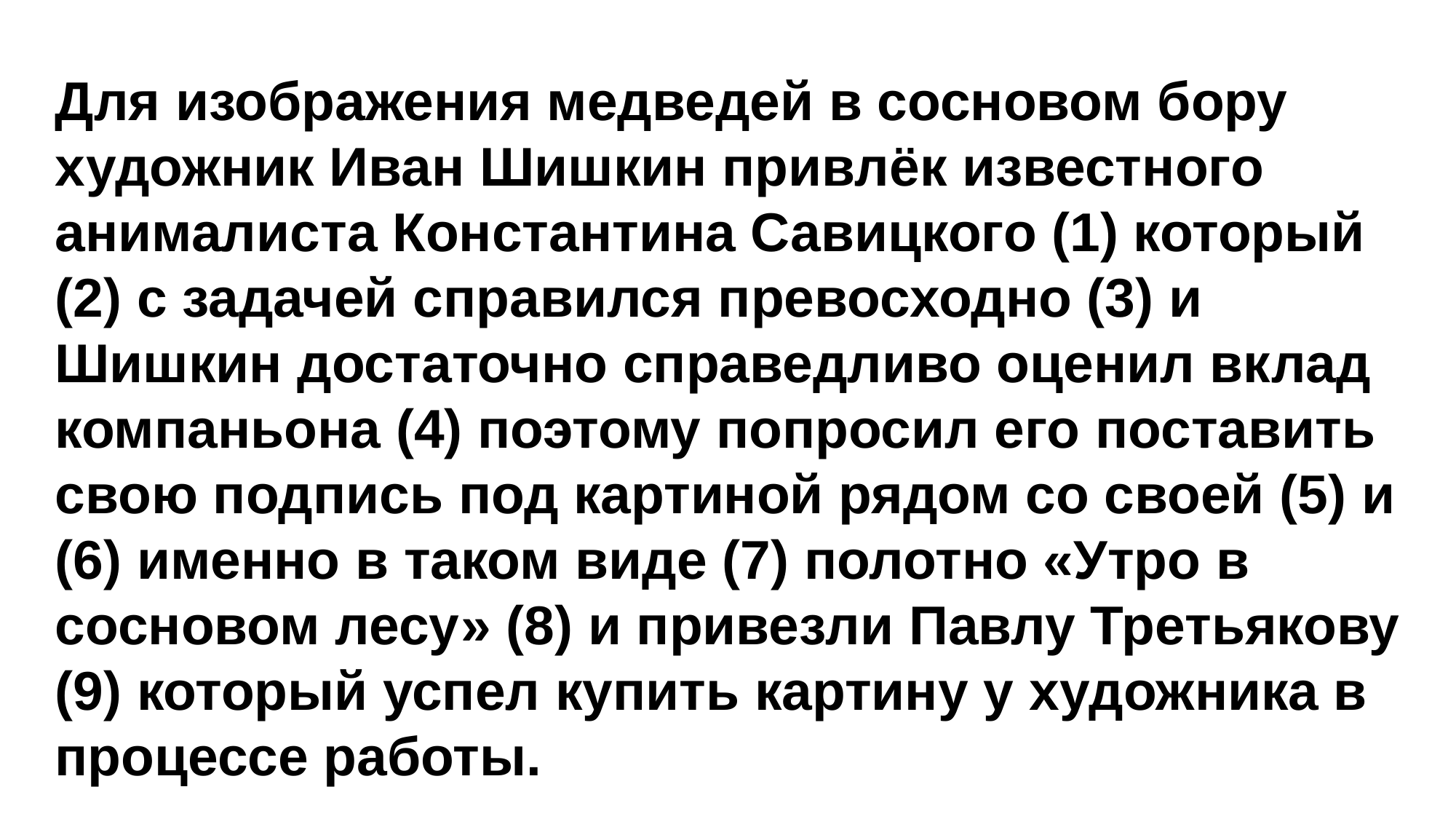

Для изображения медведей в сосновом бору художник Иван Шишкин привлёк известного анималиста Константина Савицкого (1) который (2) с задачей справился превосходно (3) и Шишкин достаточно справедливо оценил вклад компаньона (4) поэтому попросил его поставить свою подпись под картиной рядом со своей (5) и (6) именно в таком виде (7) полотно «Утро в сосновом лесу» (8) и привезли Павлу Третьякову (9) который успел купить картину у художника в процессе работы.